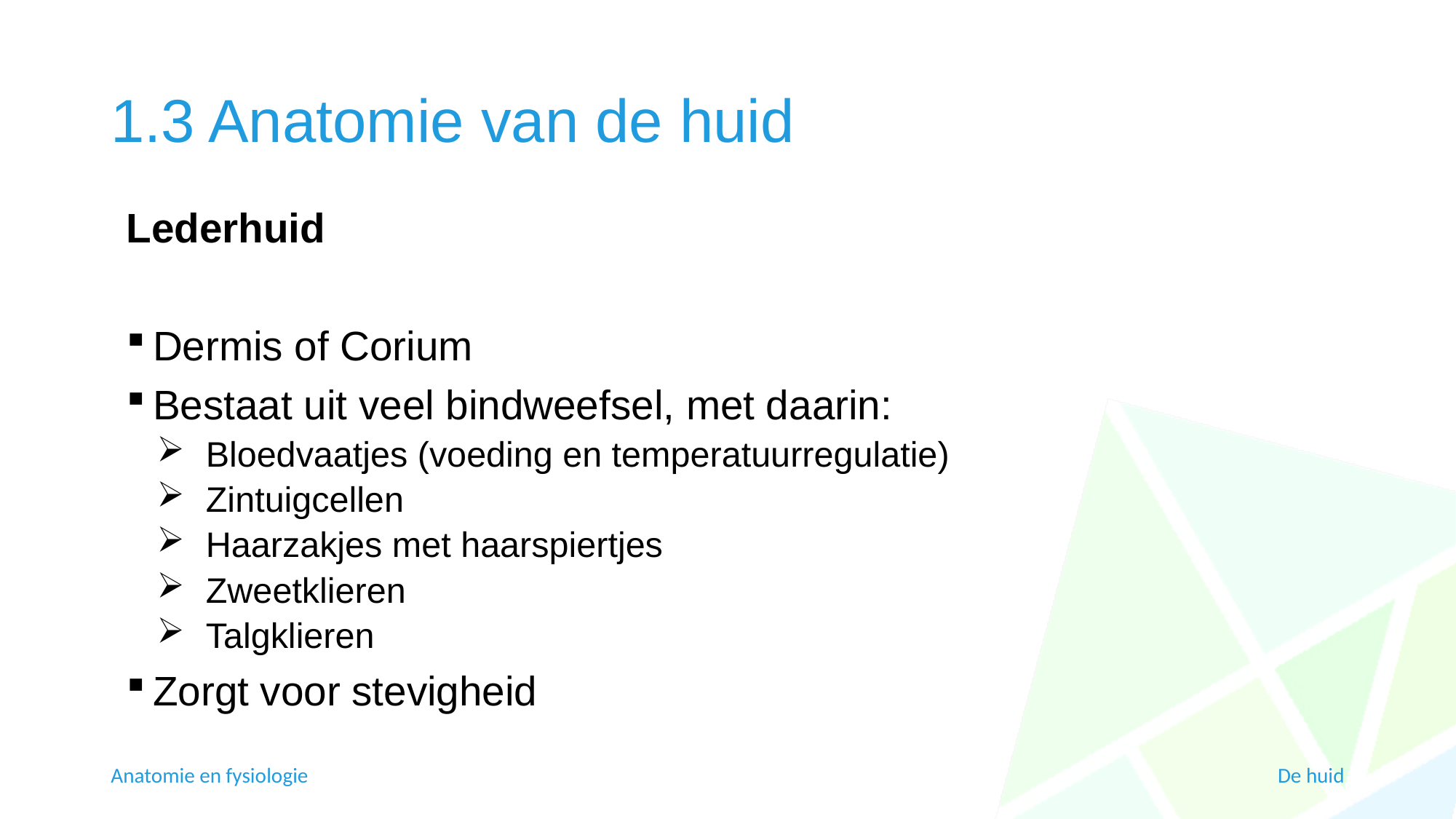

# 1.3 Anatomie van de huid
Lederhuid

Dermis of Corium
Bestaat uit veel bindweefsel, met daarin:
Bloedvaatjes (voeding en temperatuurregulatie)
Zintuigcellen
Haarzakjes met haarspiertjes
Zweetklieren
Talgklieren
Zorgt voor stevigheid

Anatomie en fysiologie
De huid